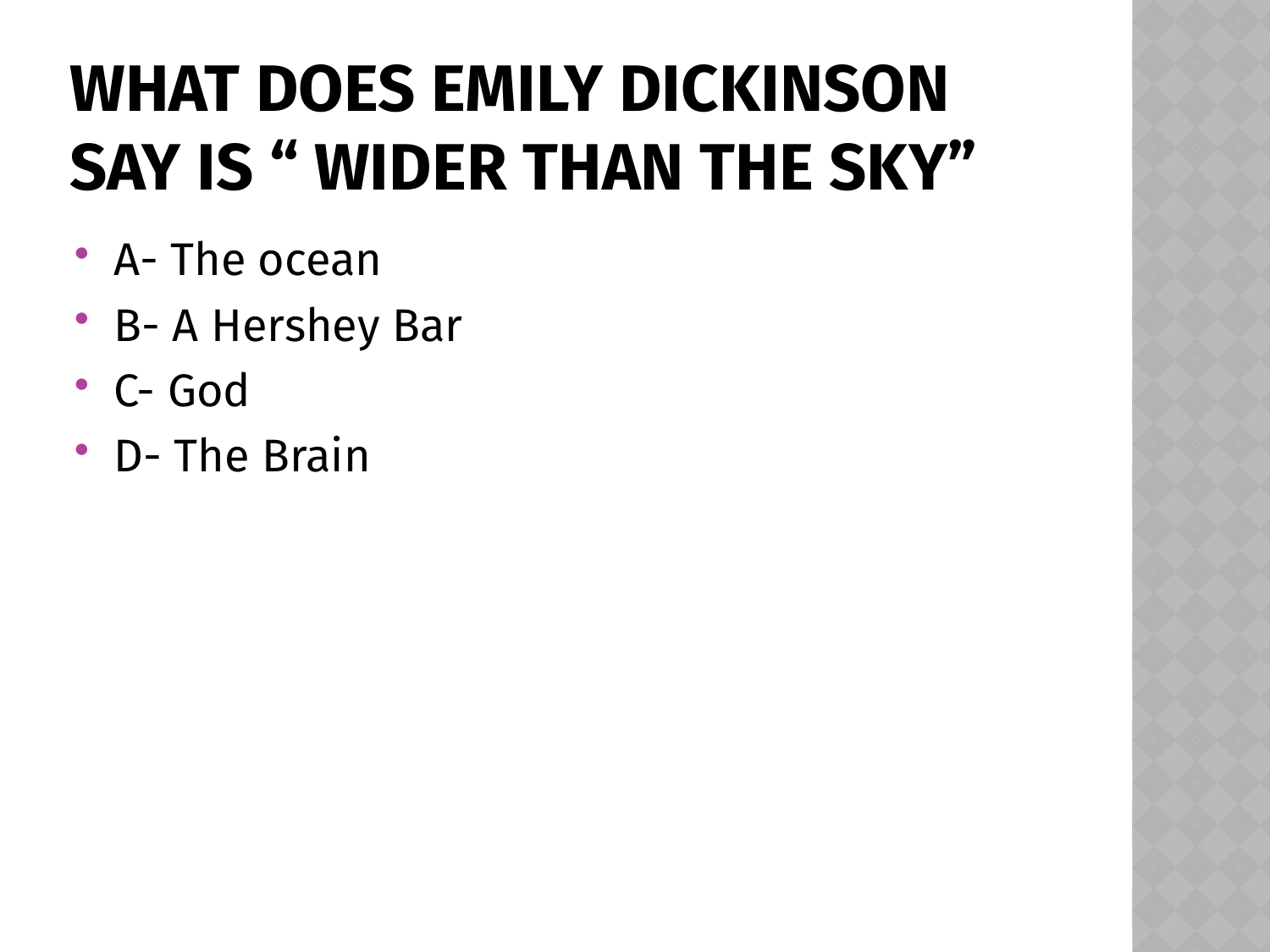

# What does Emily Dickinson say is “ Wider than the Sky”
A- The ocean
B- A Hershey Bar
C- God
D- The Brain